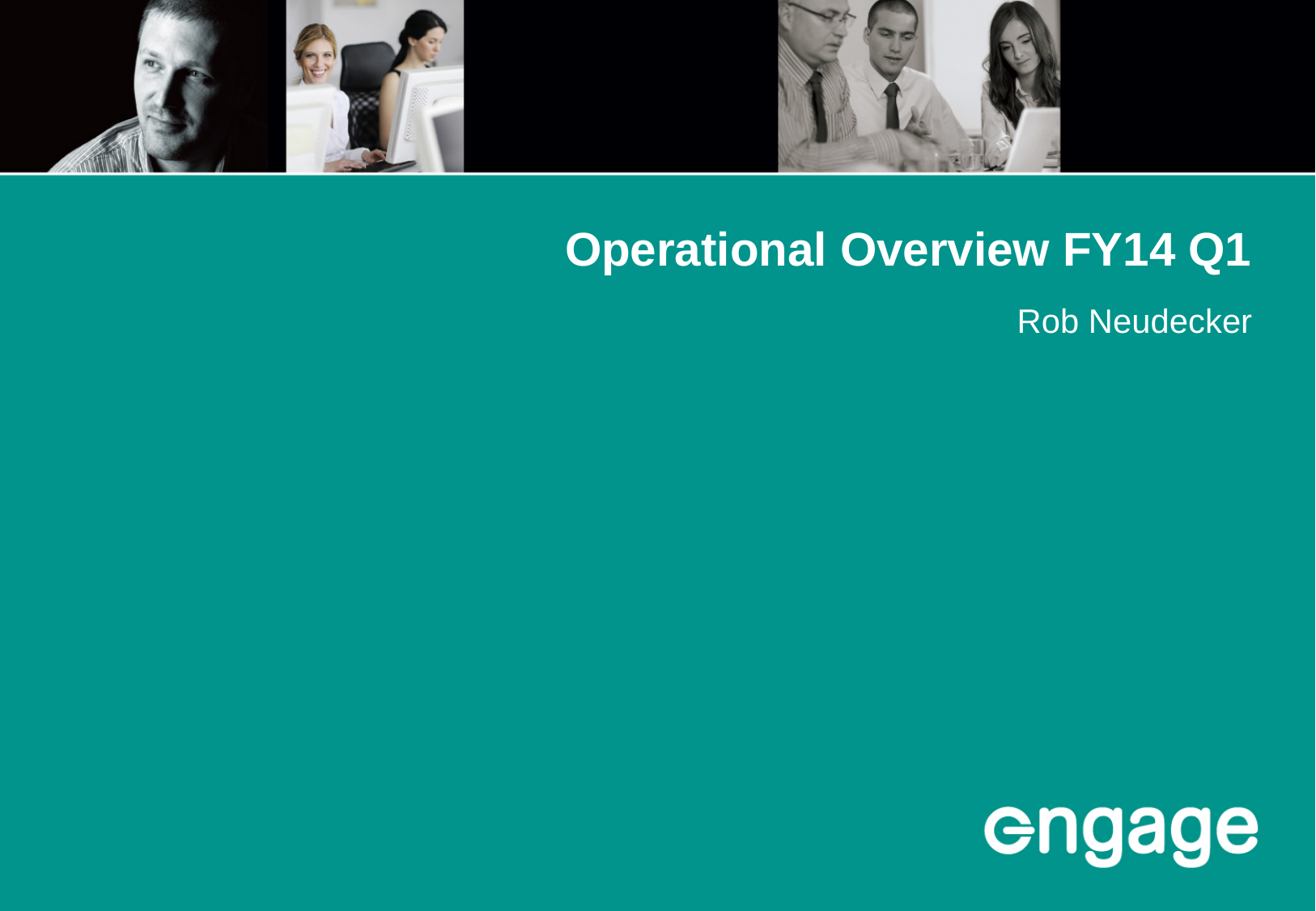

# Operational Overview FY14 Q1
Rob Neudecker